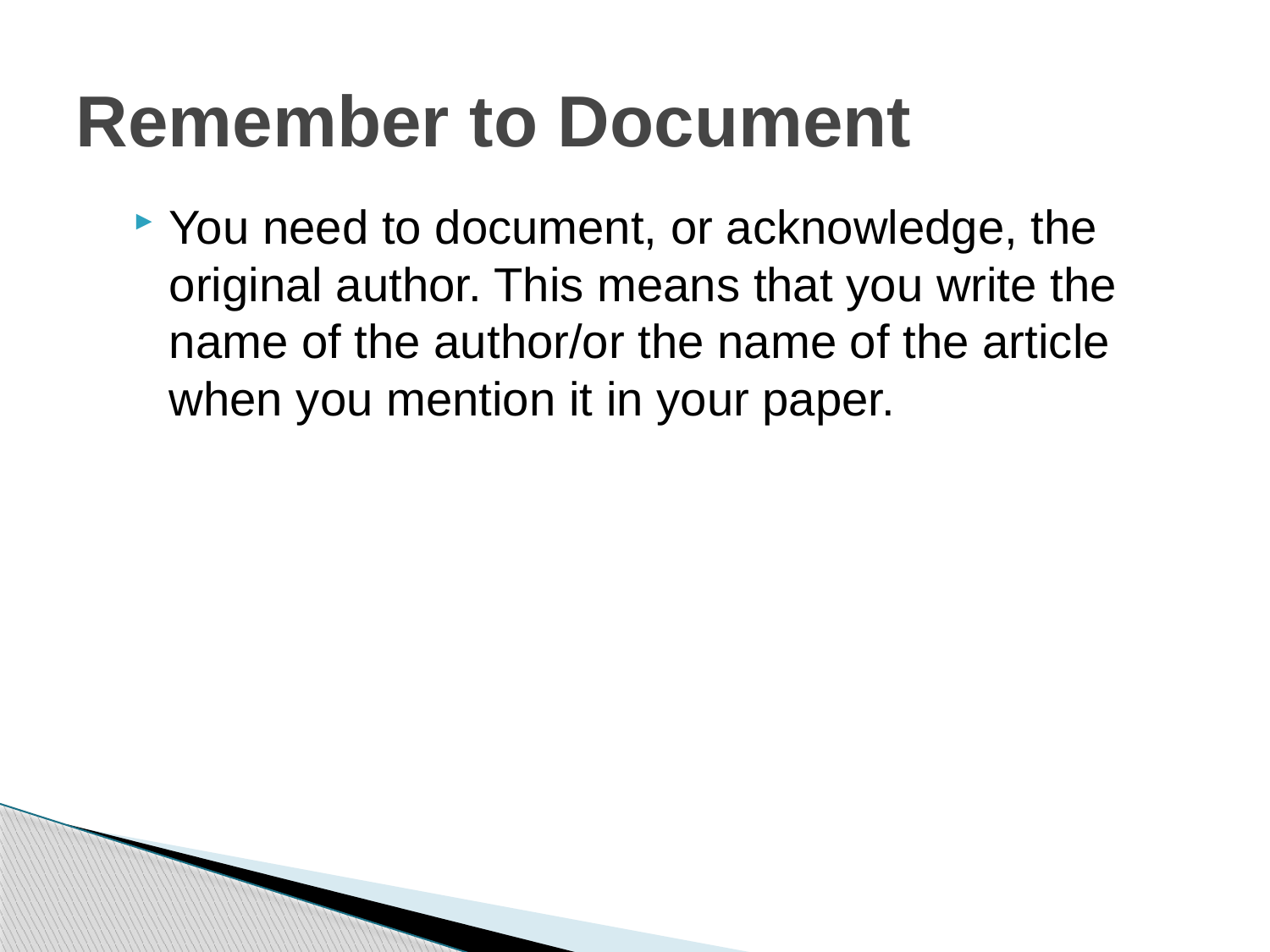

# Remember to Document
You need to document, or acknowledge, the original author. This means that you write the name of the author/or the name of the article when you mention it in your paper.